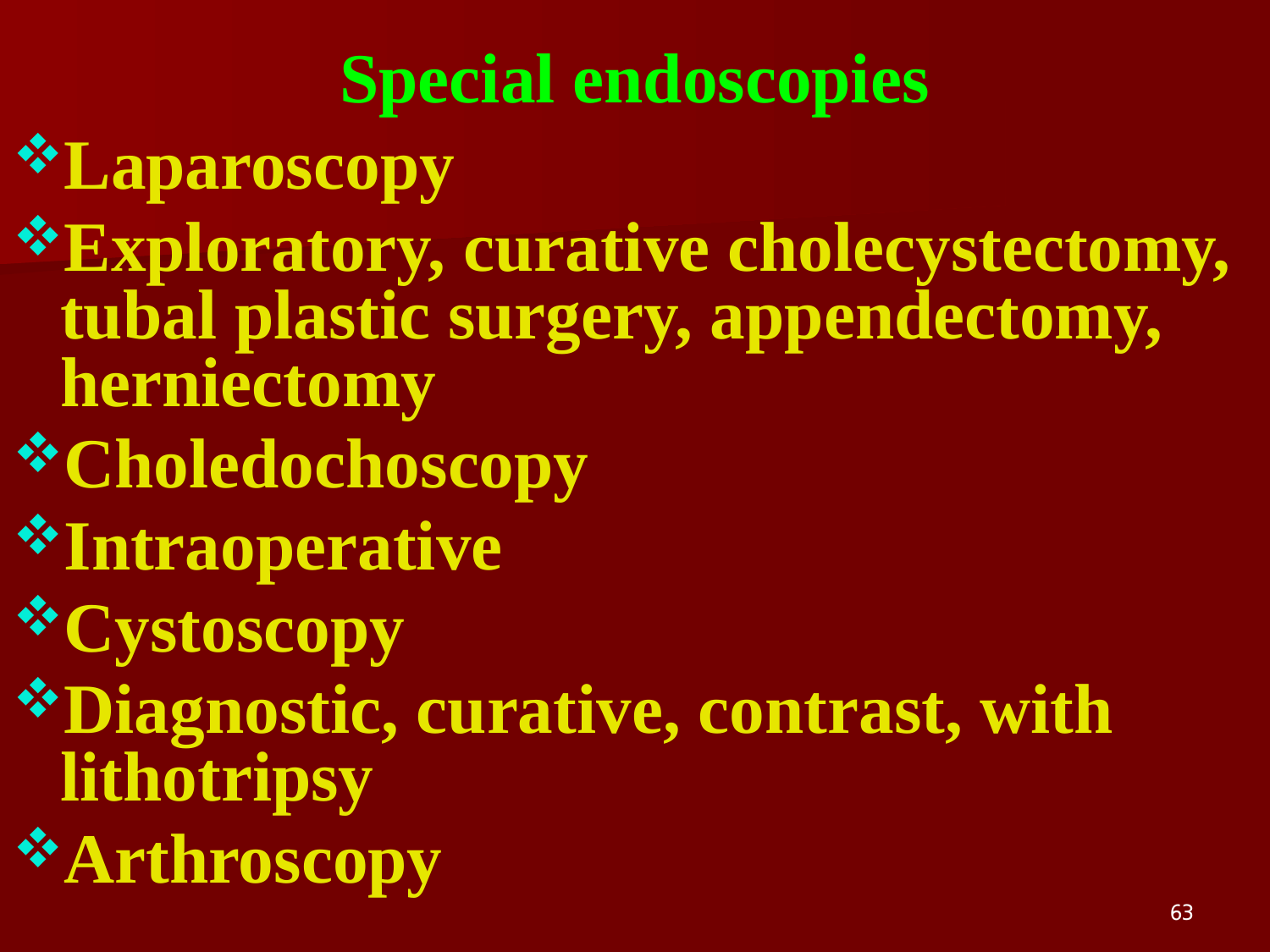

# Special endoscopies
Laparoscopy
Exploratory, curative cholecystectomy, tubal plastic surgery, appendectomy, herniectomy
Choledochoscopy
Intraoperative
Cystoscopy
Diagnostic, curative, contrast, with lithotripsy
Arthroscopy
63